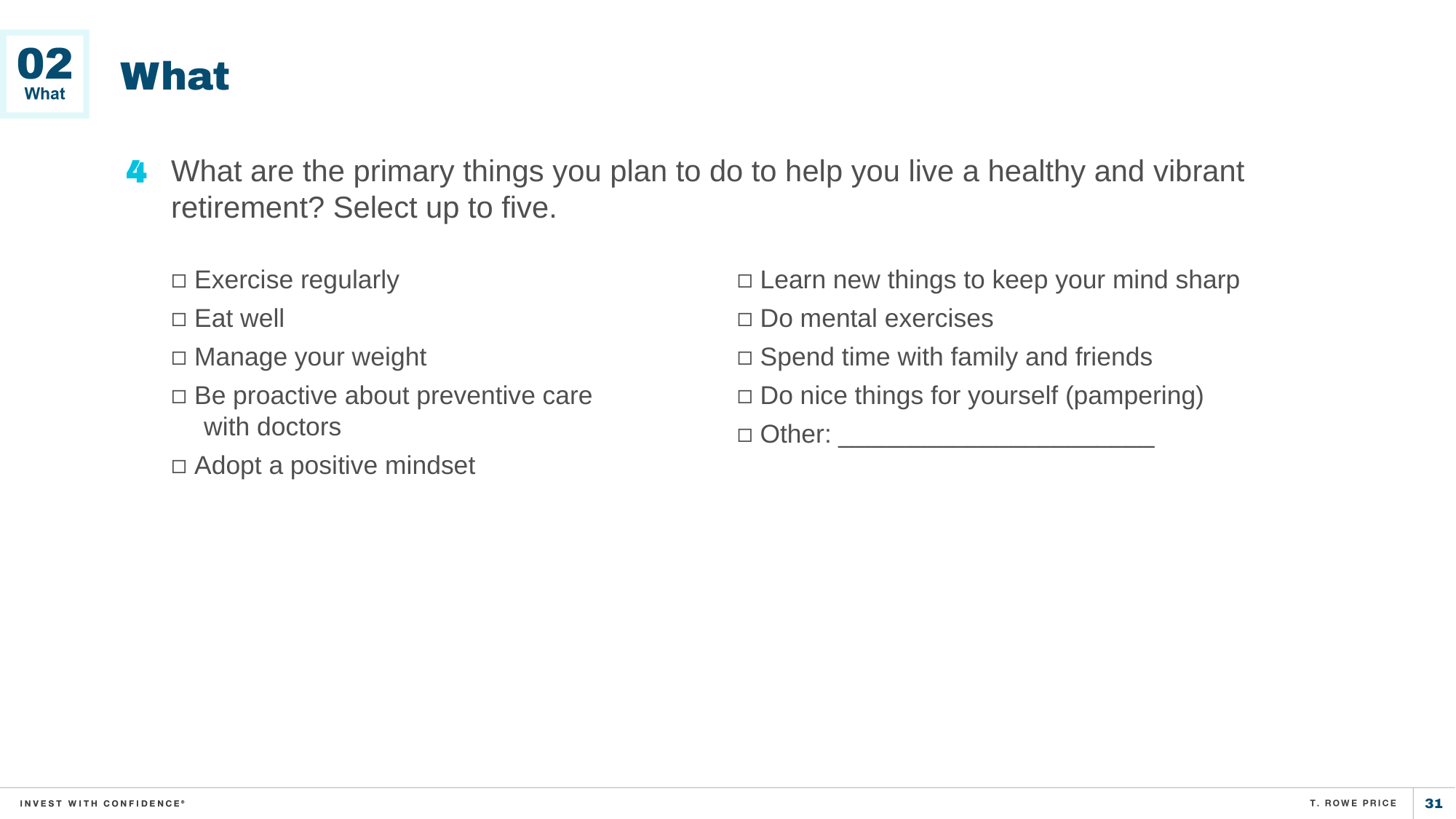

# What
4
What are the primary things you plan to do to help you live a healthy and vibrant retirement? Select up to five.
◻︎ Exercise regularly
◻︎ Eat well
◻︎ Manage your weight
◻︎ Be proactive about preventive care
with doctors
◻︎ Adopt a positive mindset
◻︎ Learn new things to keep your mind sharp
◻︎ Do mental exercises
◻︎ Spend time with family and friends
◻︎ Do nice things for yourself (pampering)
◻︎ Other: ______________________